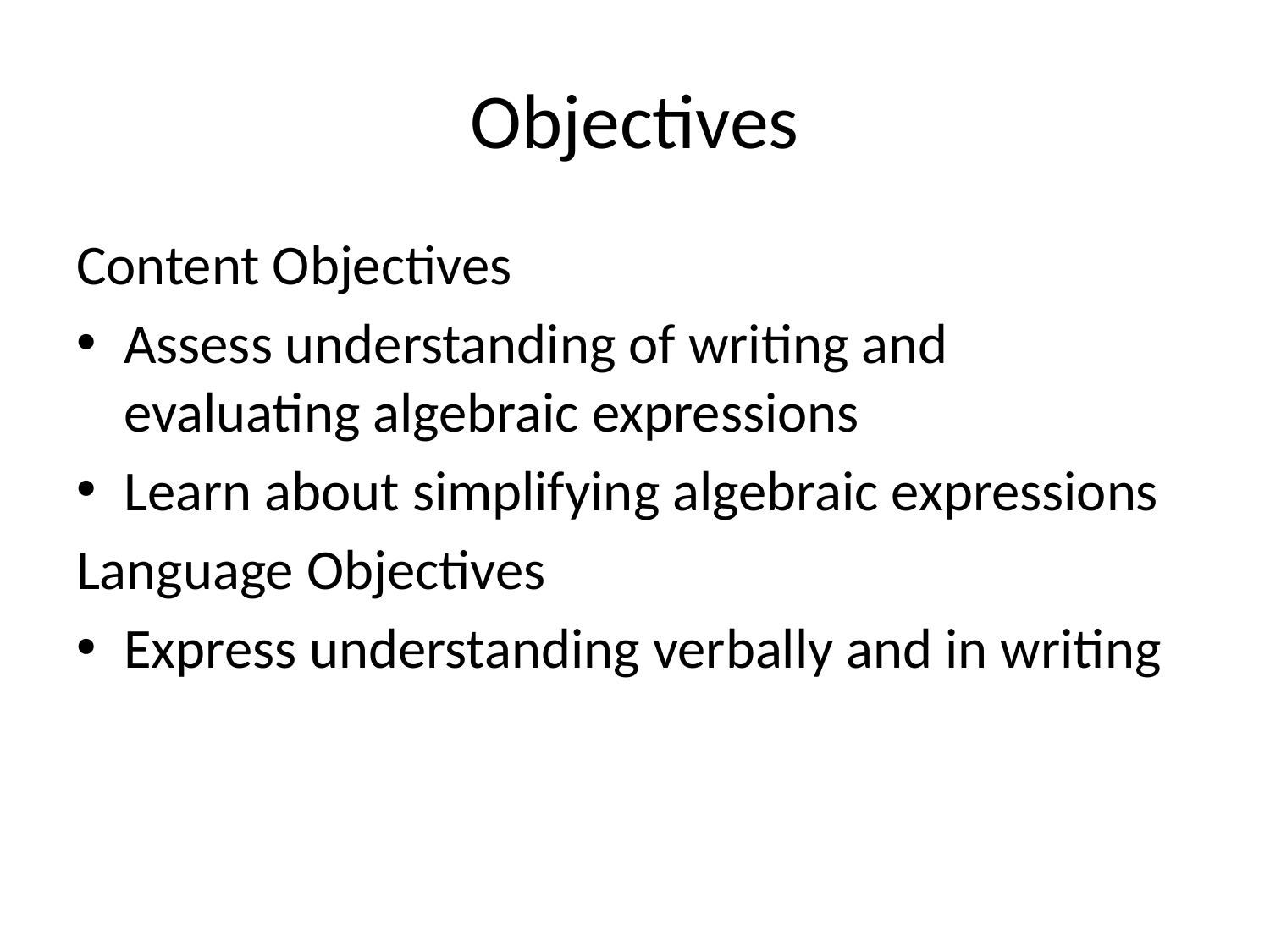

# Objectives
Content Objectives
Assess understanding of writing and evaluating algebraic expressions
Learn about simplifying algebraic expressions
Language Objectives
Express understanding verbally and in writing